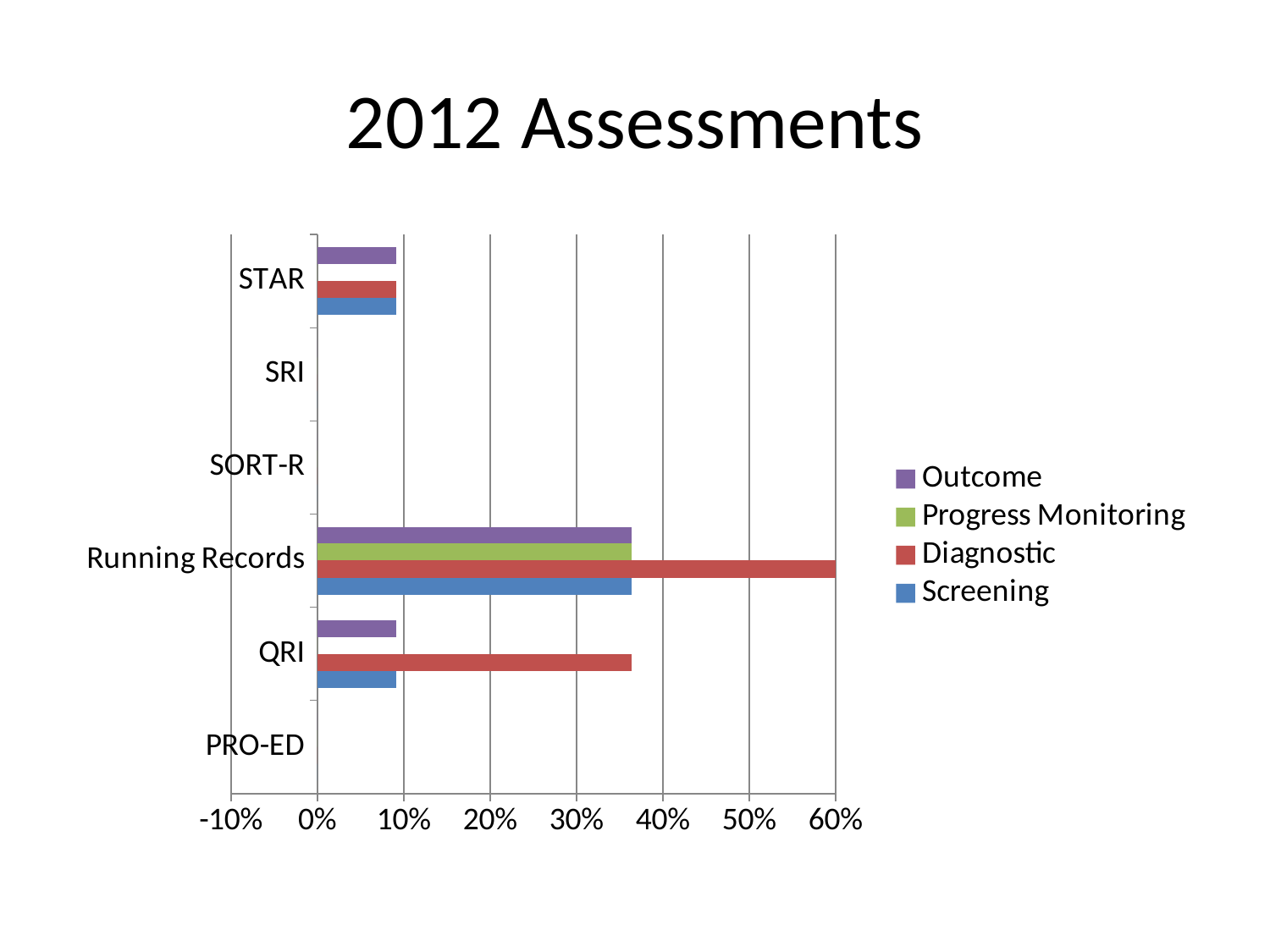

# 2012 Assessments

### Chart

| Category | Screening | Diagnostic | Progress Monitoring | Outcome |
|---|---|---|---|---|
| PRO-ED | 0.0 | 0.0 | 0.0 | 0.0 |
| QRI | 0.0909090909090911 | 0.363636363636364 | 0.0 | 0.0909090909090911 |
| Running Records | 0.363636363636364 | 0.636363636363637 | 0.363636363636364 | 0.363636363636364 |
| SORT-R | 0.0 | 0.0 | 0.0 | 0.0 |
| SRI | 0.0 | 0.0 | 0.0 | 0.0 |
| STAR | 0.0909090909090911 | 0.0909090909090911 | 0.0 | 0.0909090909090911 |